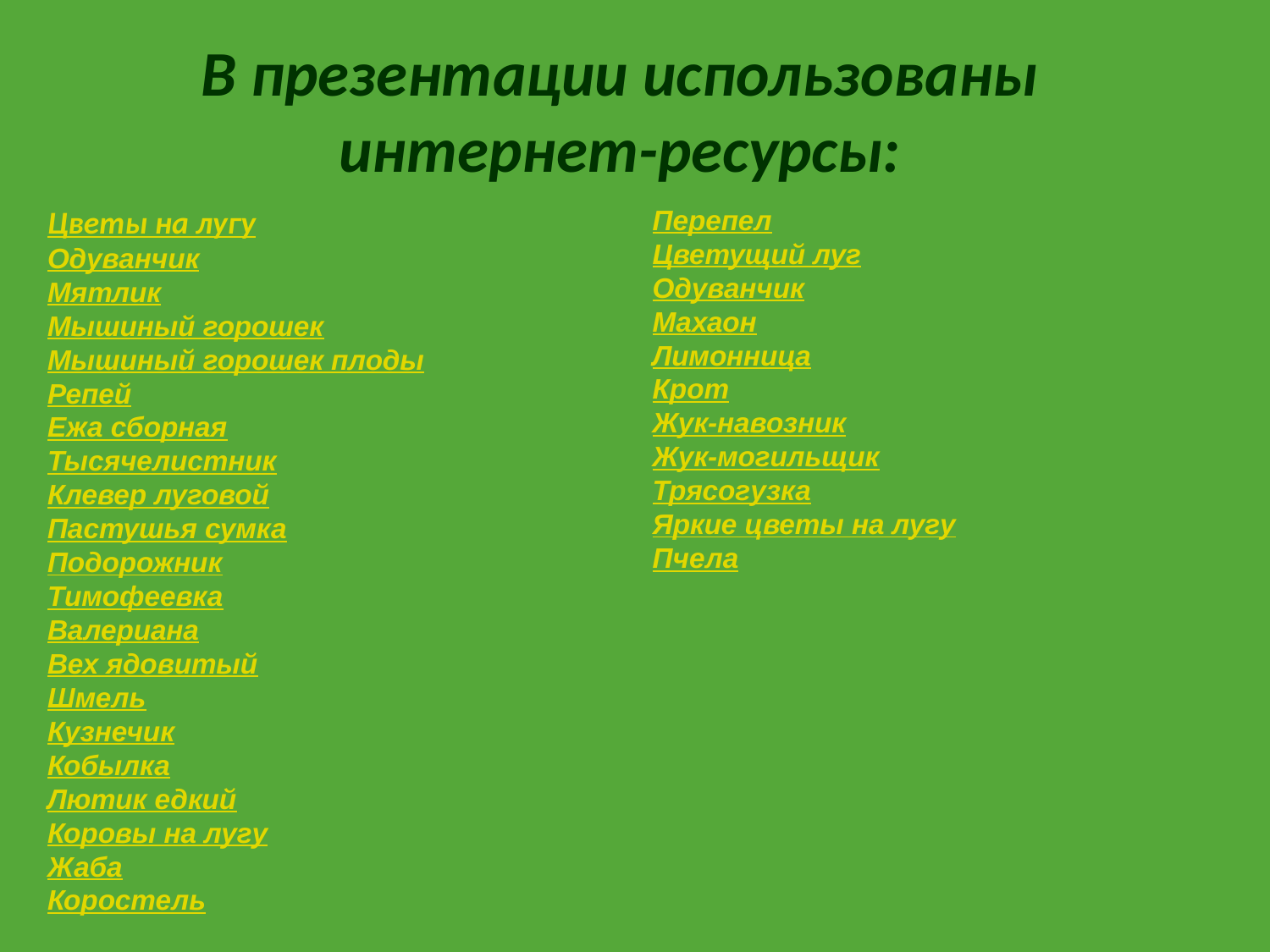

В презентации использованы интернет-ресурсы:

Цветы на лугу
Одуванчик
Мятлик
Мышиный горошек
Мышиный горошек плоды
Репей
Ежа сборная
Тысячелистник
Клевер луговой
Пастушья сумка
Подорожник
Тимофеевка
Валериана
Вех ядовитый
Шмель
Кузнечик
Кобылка
Лютик едкий
Коровы на лугу
Жаба
Коростель
Перепел
Цветущий луг
Одуванчик
Махаон
Лимонница
Крот
Жук-навозник
Жук-могильщик
Трясогузка
Яркие цветы на лугу
Пчела